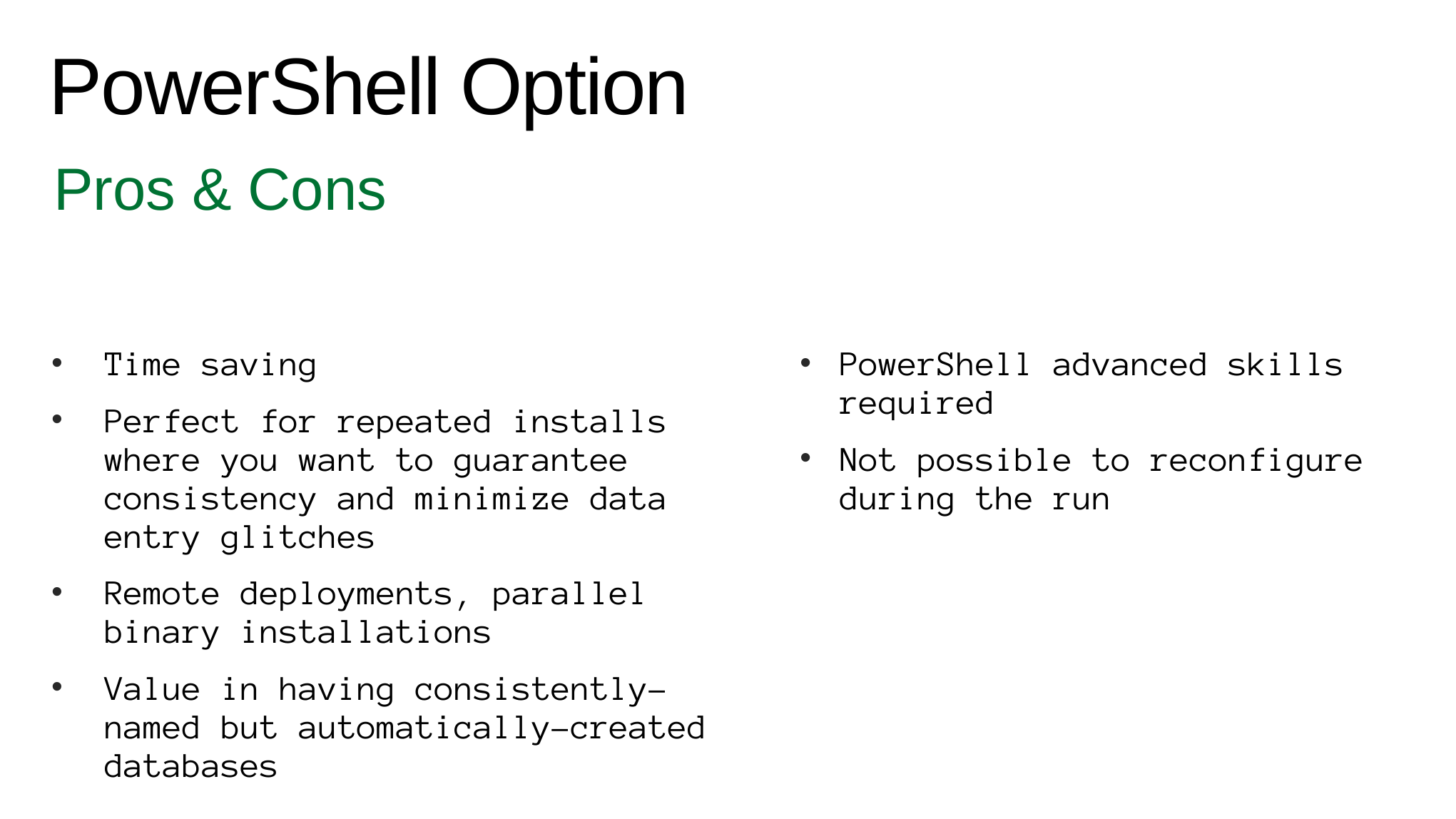

# PowerShell Option
Pros & Cons

Time saving
Perfect for repeated installs where you want to guarantee consistency and minimize data entry glitches
Remote deployments, parallel binary installations
Value in having consistently-named but automatically-created databases
PowerShell advanced skills required
Not possible to reconfigure during the run